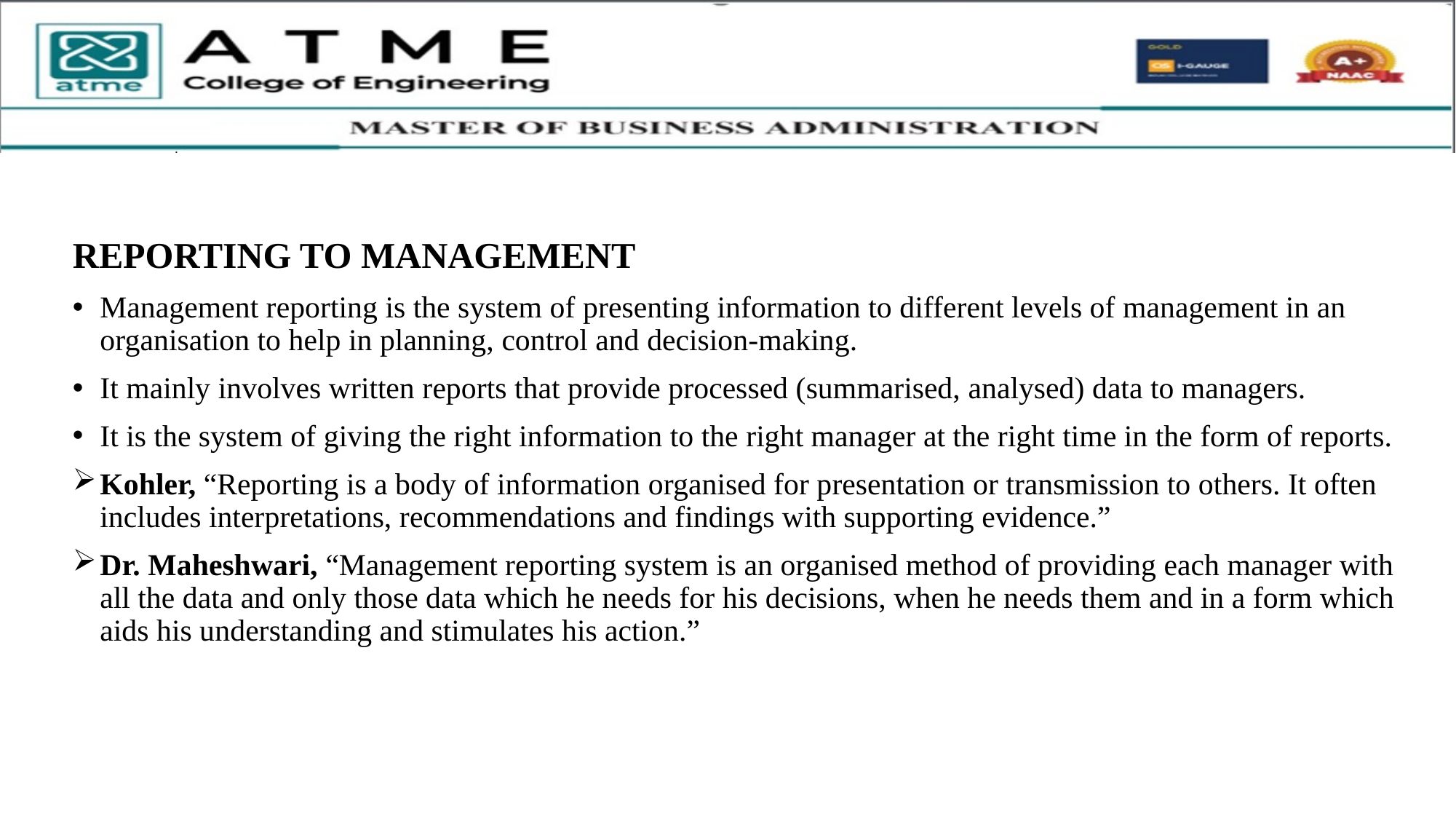

REPORTING TO MANAGEMENT
Management reporting is the system of presenting information to different levels of management in an organisation to help in planning, control and decision-making.
It mainly involves written reports that provide processed (summarised, analysed) data to managers.
It is the system of giving the right information to the right manager at the right time in the form of reports.
Kohler, “Reporting is a body of information organised for presentation or transmission to others. It often includes interpretations, recommendations and findings with supporting evidence.”
Dr. Maheshwari, “Management reporting system is an organised method of providing each manager with all the data and only those data which he needs for his decisions, when he needs them and in a form which aids his understanding and stimulates his action.”